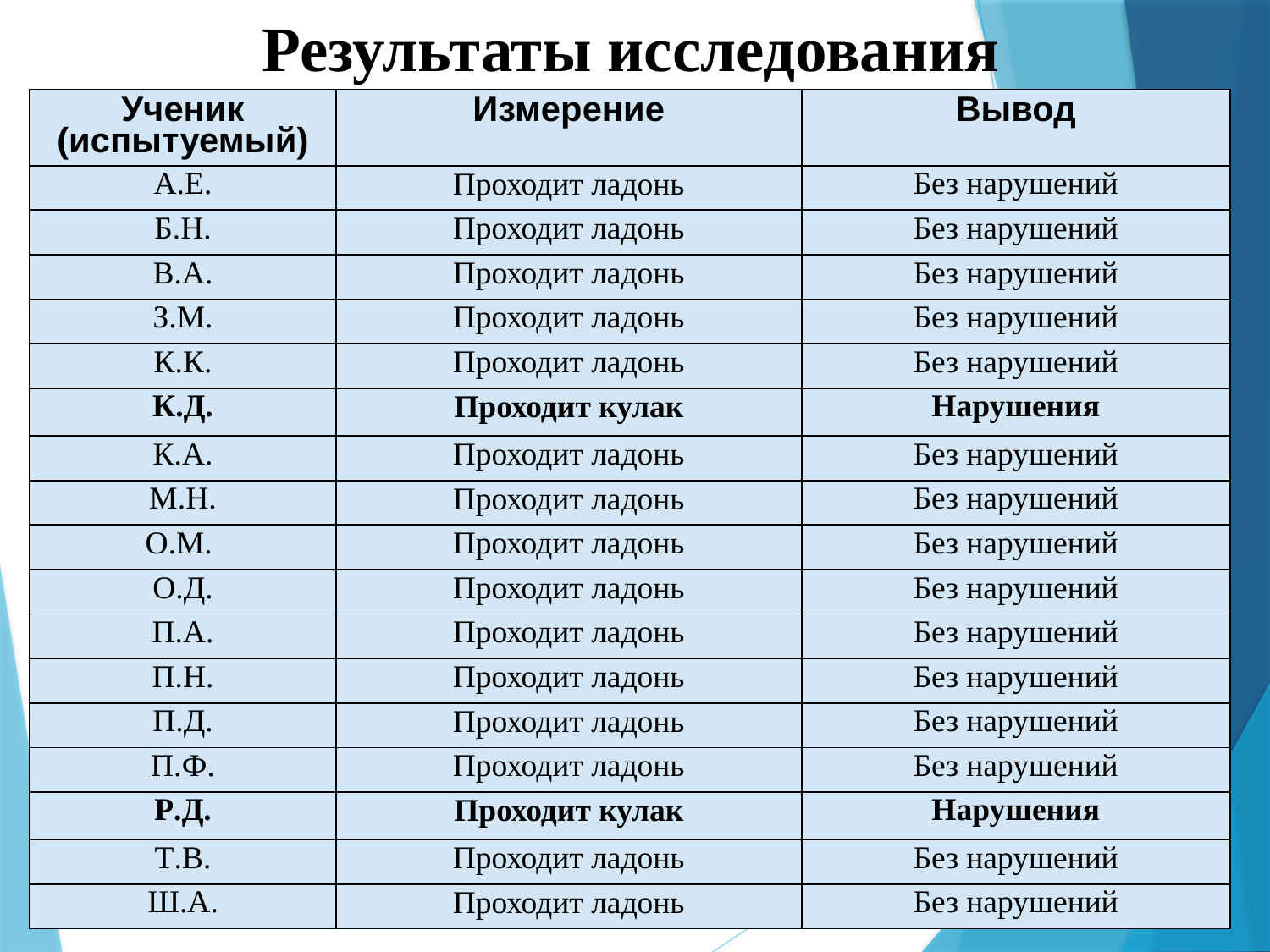

Результаты исследования
| Ученик (испытуемый) | Измерение | Вывод |
| --- | --- | --- |
| А.Е. | Проходит ладонь | Без нарушений |
| Б.Н. | Проходит ладонь | Без нарушений |
| В.А. | Проходит ладонь | Без нарушений |
| З.М. | Проходит ладонь | Без нарушений |
| К.К. | Проходит ладонь | Без нарушений |
| К.Д. | Проходит кулак | Нарушения |
| К.А. | Проходит ладонь | Без нарушений |
| М.Н. | Проходит ладонь | Без нарушений |
| О.М. | Проходит ладонь | Без нарушений |
| О.Д. | Проходит ладонь | Без нарушений |
| П.А. | Проходит ладонь | Без нарушений |
| П.Н. | Проходит ладонь | Без нарушений |
| П.Д. | Проходит ладонь | Без нарушений |
| П.Ф. | Проходит ладонь | Без нарушений |
| Р.Д. | Проходит кулак | Нарушения |
| Т.В. | Проходит ладонь | Без нарушений |
| Ш.А. | Проходит ладонь | Без нарушений |